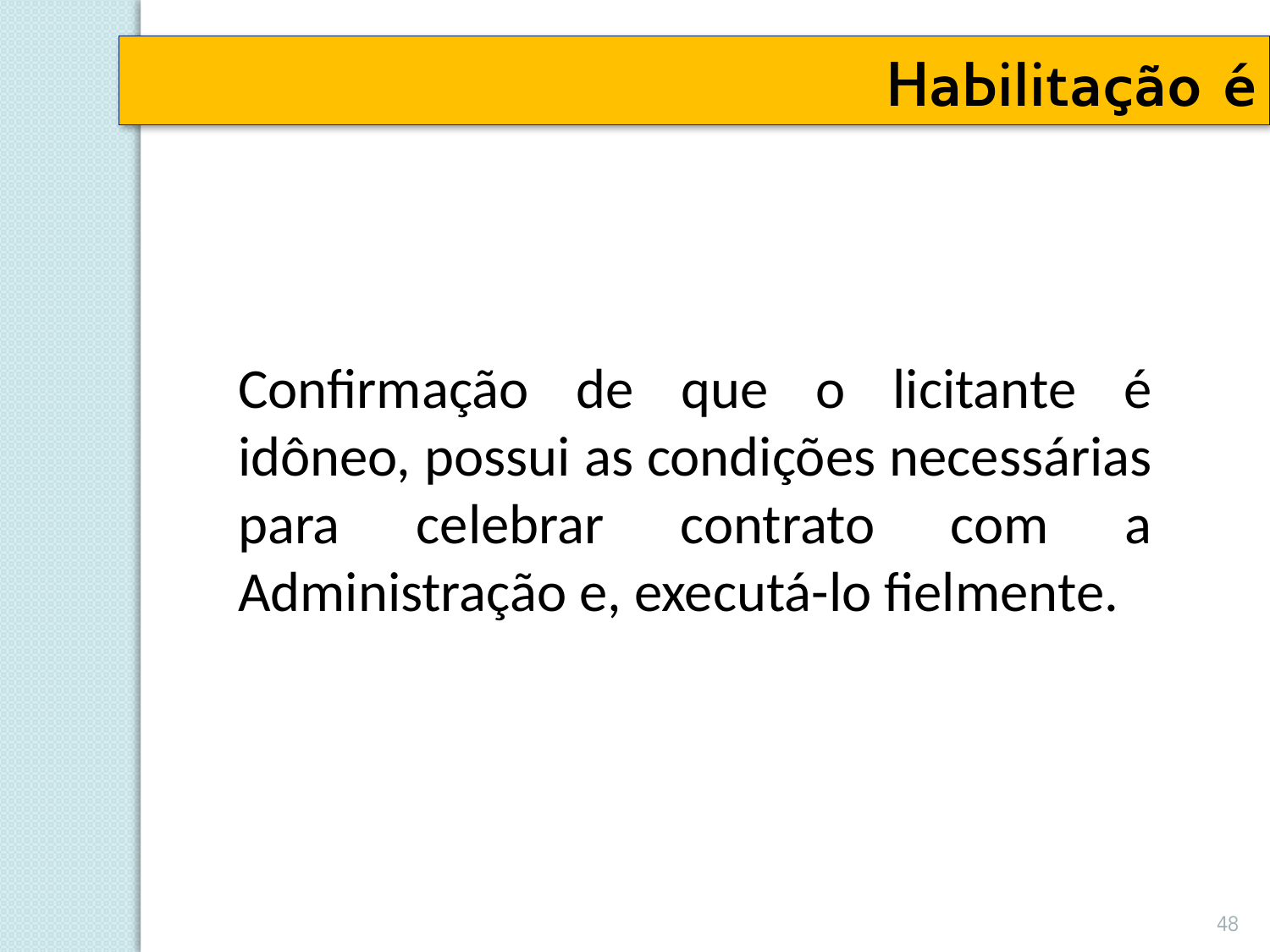

Habilitação é
Confirmação de que o licitante é idôneo, possui as condições necessárias para celebrar contrato com a Administração e, executá-lo fielmente.
48